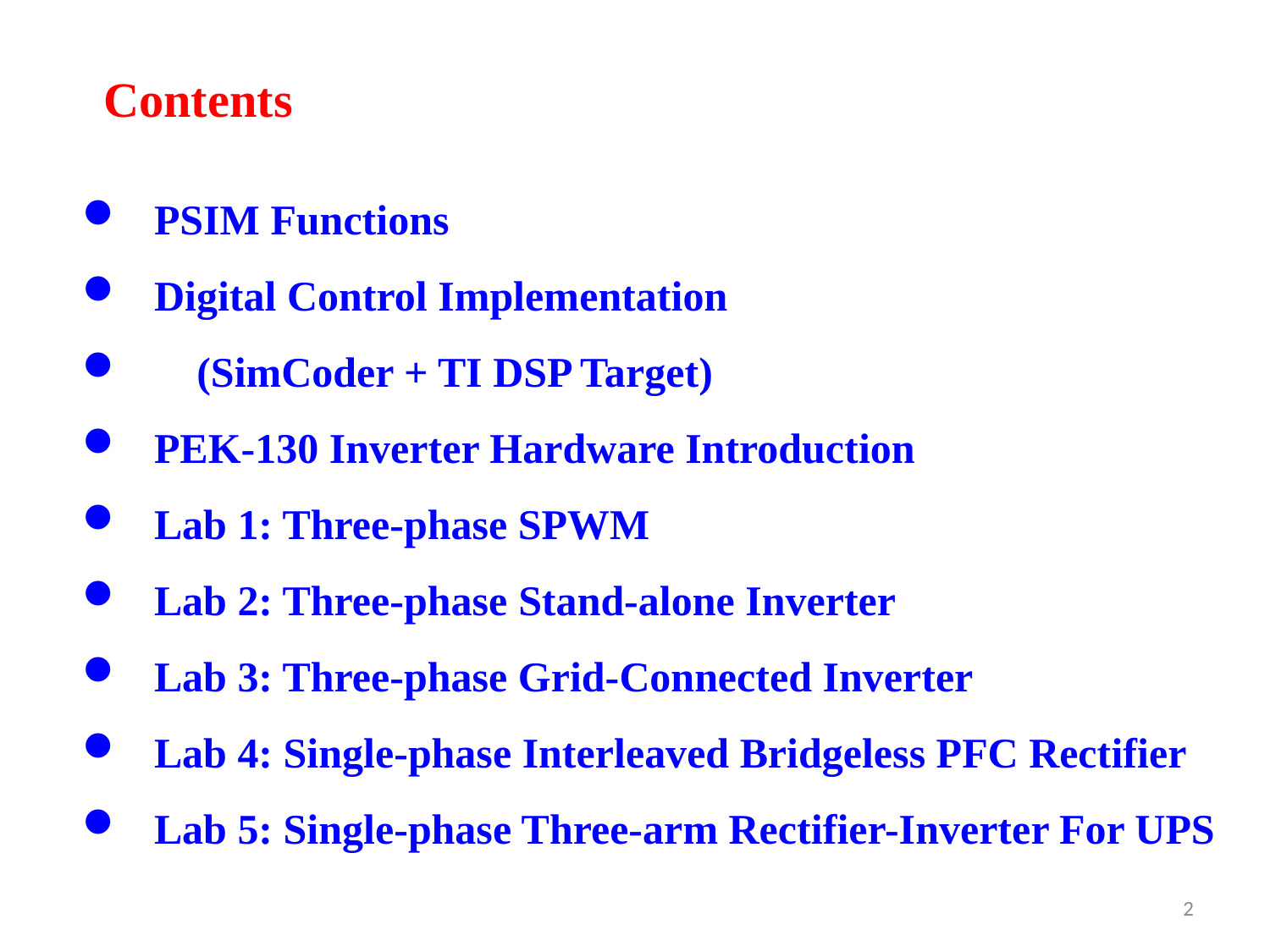

Contents
PSIM Functions
Digital Control Implementation
    (SimCoder + TI DSP Target)
PEK-130 Inverter Hardware Introduction
Lab 1: Three-phase SPWM
Lab 2: Three-phase Stand-alone Inverter
Lab 3: Three-phase Grid-Connected Inverter
Lab 4: Single-phase Interleaved Bridgeless PFC Rectifier
Lab 5: Single-phase Three-arm Rectifier-Inverter For UPS
2